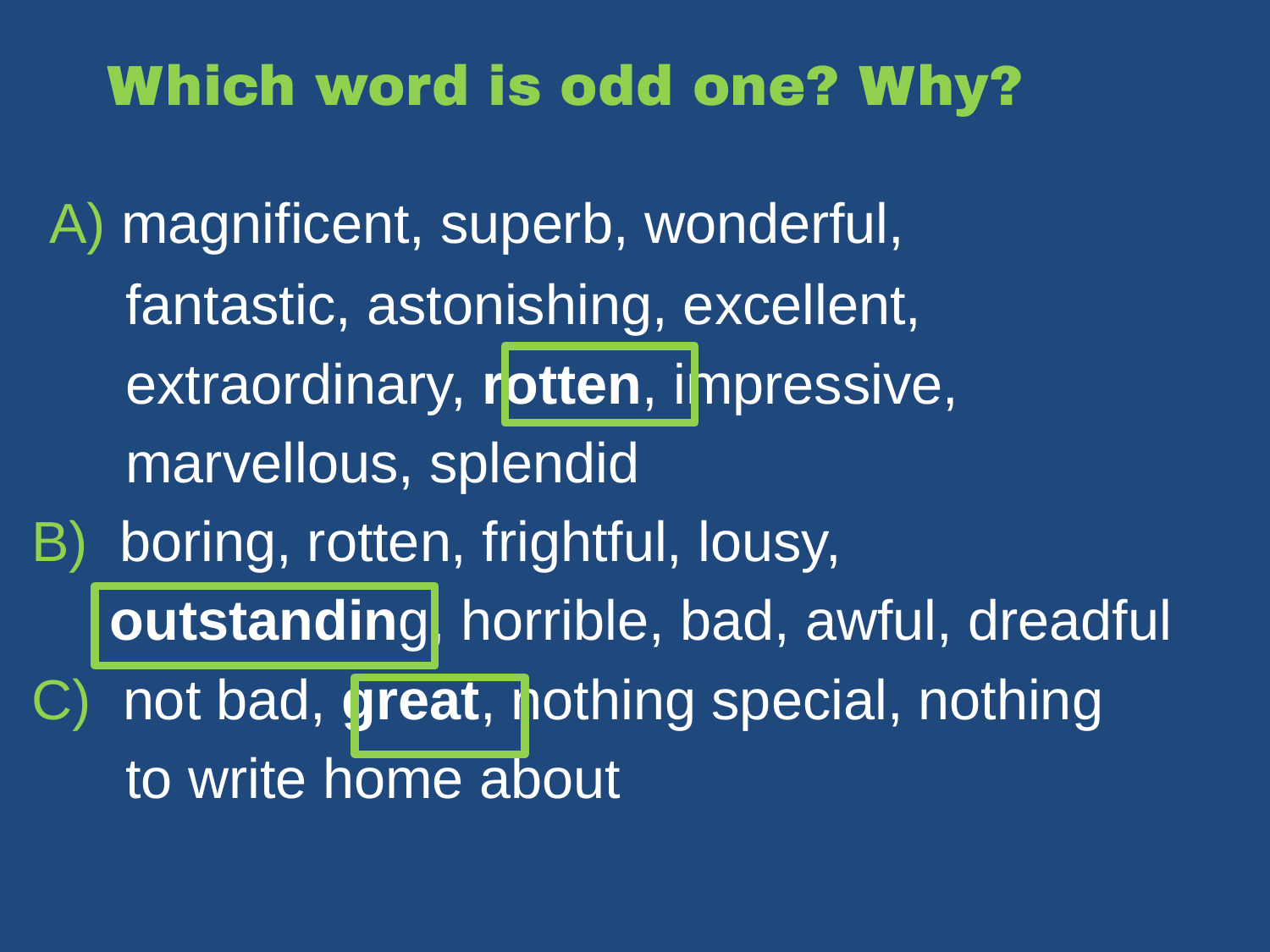

Which word is odd one? Why?

 A) magnificent, superb, wonderful,
      fantastic, astonishing, excellent,
      extraordinary, rotten, impressive,
      marvellous, splendid
B)  boring, rotten, frightful, lousy,
     outstanding, horrible, bad, awful, dreadful
C)  not bad, great, nothing special, nothing
      to write home about